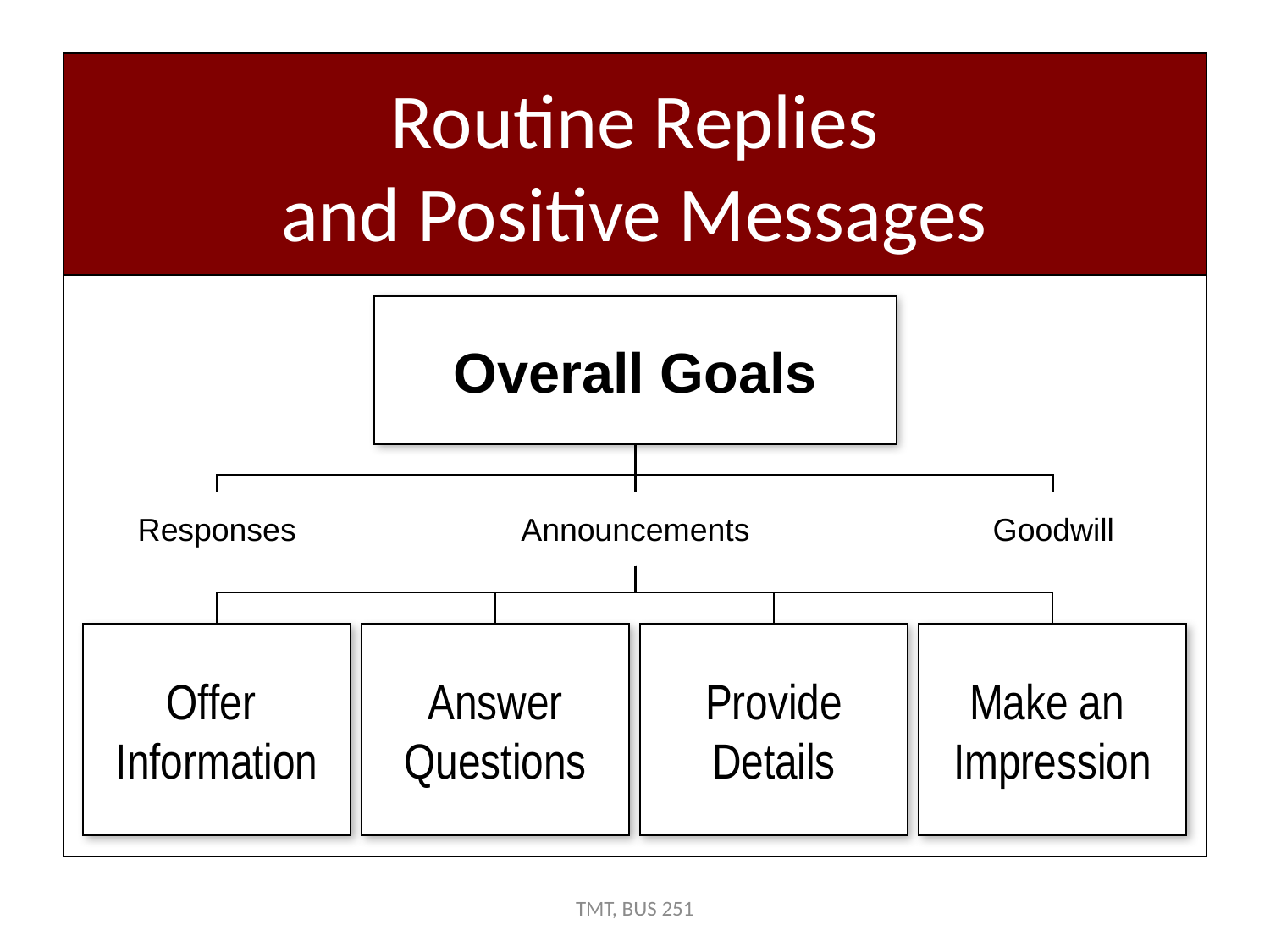

# Routine Replies and Positive Messages

Overall Goals
Responses
Announcements
Goodwill
Offer
Information
Answer
Questions
Provide
Details
Make an
Impression
TMT, BUS 251